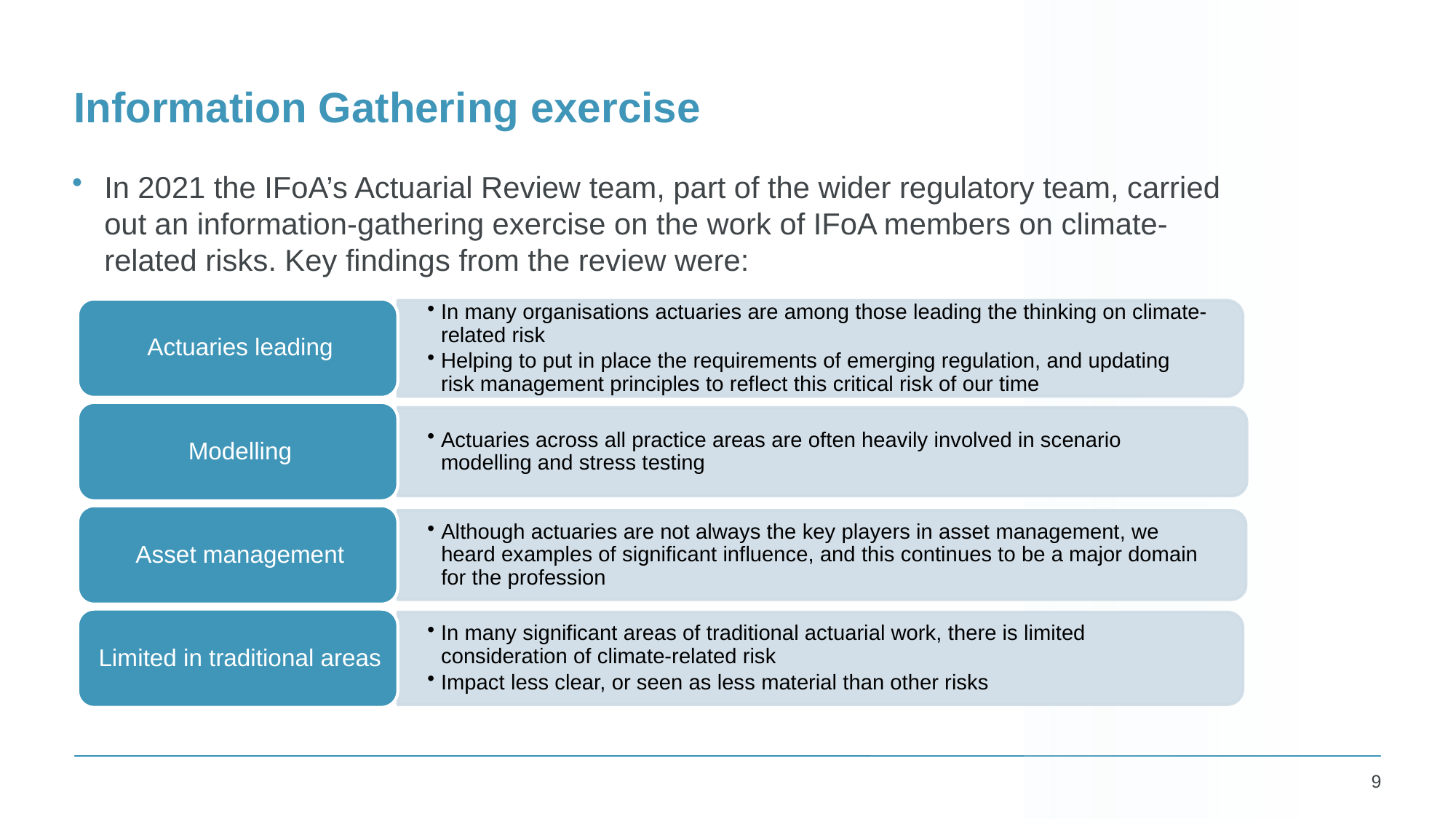

# Information Gathering exercise
In 2021 the IFoA’s Actuarial Review team, part of the wider regulatory team, carried out an information-gathering exercise on the work of IFoA members on climate-related risks. Key findings from the review were:

In many organisations actuaries are among those leading the thinking on climate-related risk
Helping to put in place the requirements of emerging regulation, and updating risk management principles to reflect this critical risk of our time
Actuaries leading
Actuaries across all practice areas are often heavily involved in scenario modelling and stress testing
Modelling
Although actuaries are not always the key players in asset management, we heard examples of significant influence, and this continues to be a major domain for the profession
Asset management
In many significant areas of traditional actuarial work, there is limited consideration of climate-related risk
Impact less clear, or seen as less material than other risks
Limited in traditional areas
9